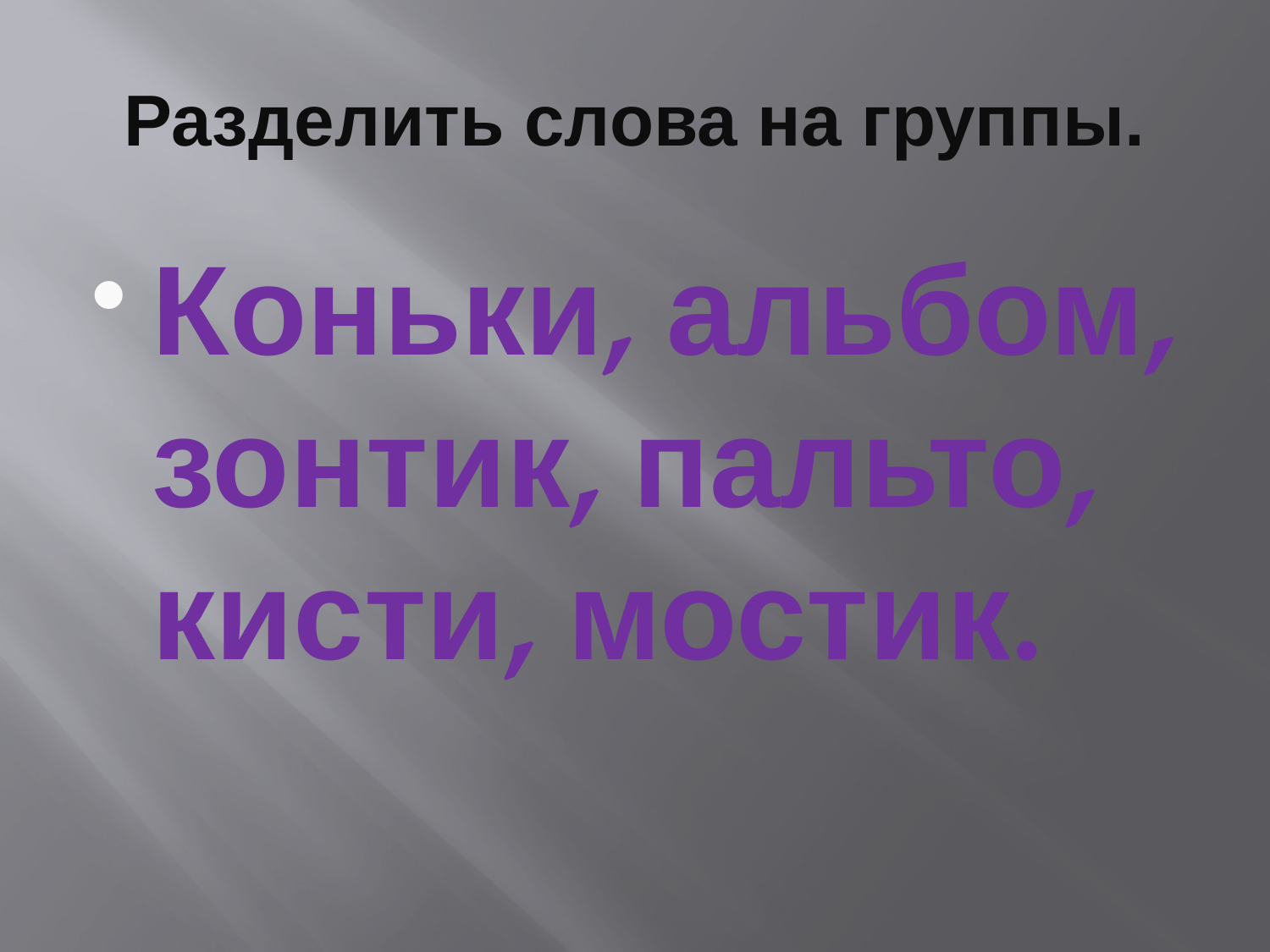

# Разделить слова на группы.
Коньки, альбом, зонтик, пальто, кисти, мостик.